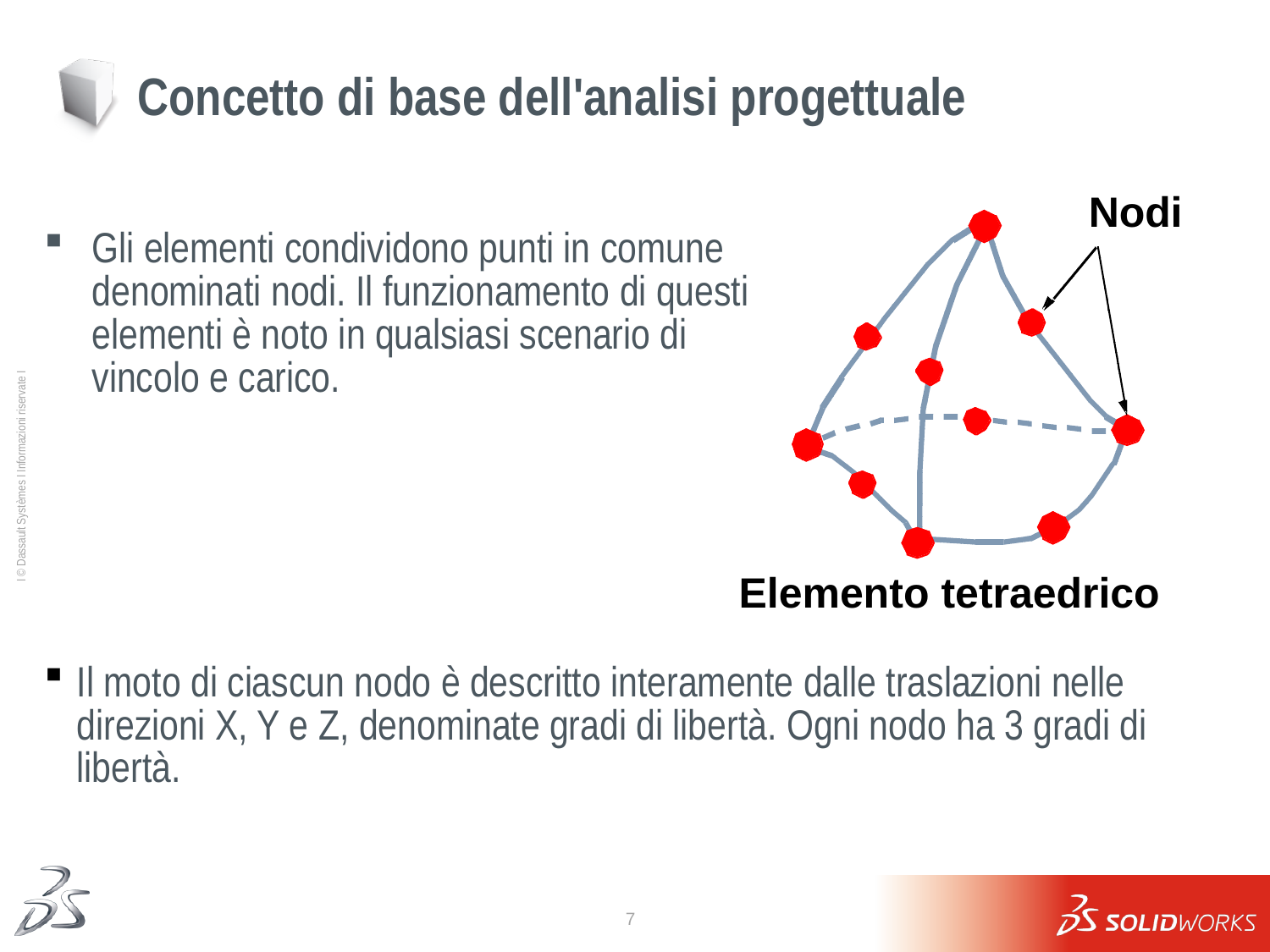

# Concetto di base dell'analisi progettuale

Nodi

Gli elementi condividono punti in comune denominati nodi. Il funzionamento di questi elementi è noto in qualsiasi scenario di vincolo e carico.
 Elemento tetraedrico
Il moto di ciascun nodo è descritto interamente dalle traslazioni nelle direzioni X, Y e Z, denominate gradi di libertà. Ogni nodo ha 3 gradi di libertà.